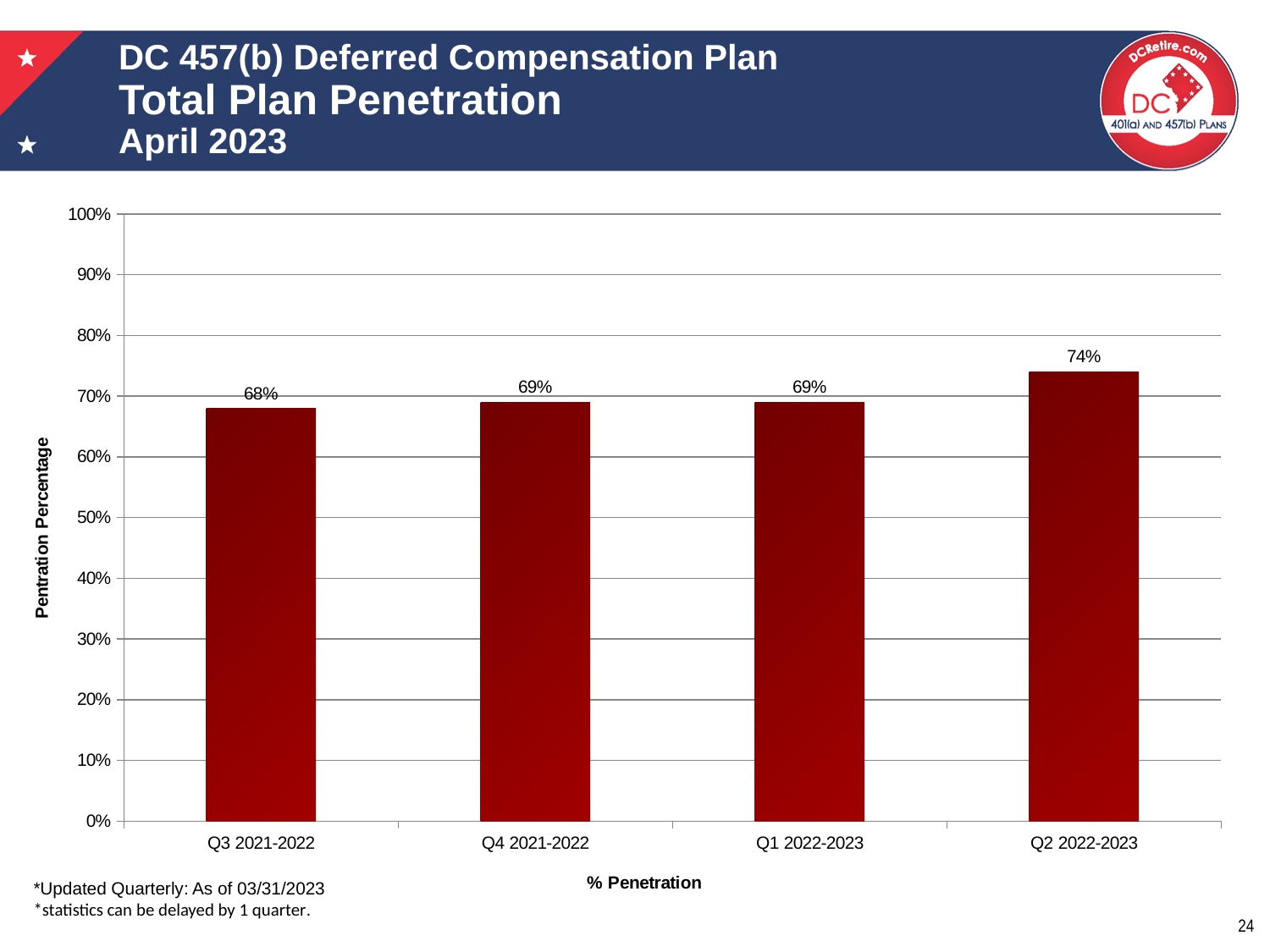

# DC 457(b) Deferred Compensation Plan Total Plan Penetration April 2023

### Chart

| Category |  |
|---|---|
| Q3 2021-2022 | 0.6797553424450653 |
| Q4 2021-2022 | 0.69 |
| Q1 2022-2023 | 0.69 |
| Q2 2022-2023 | 0.74 |
*Updated Quarterly: As of 03/31/2023
*statistics can be delayed by 1 quarter.